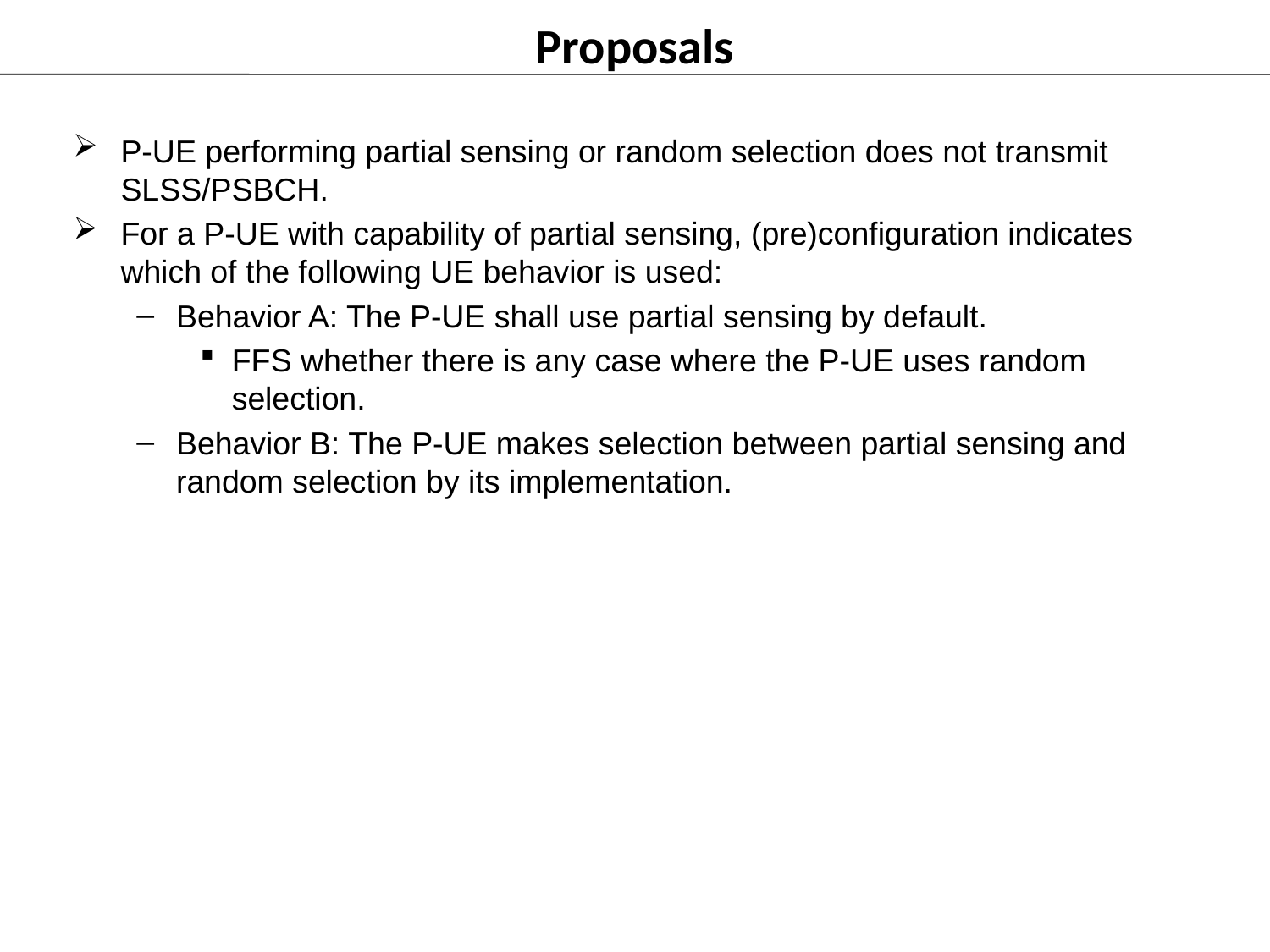

# Proposals
P-UE performing partial sensing or random selection does not transmit SLSS/PSBCH.
For a P-UE with capability of partial sensing, (pre)configuration indicates which of the following UE behavior is used:
Behavior A: The P-UE shall use partial sensing by default.
FFS whether there is any case where the P-UE uses random selection.
Behavior B: The P-UE makes selection between partial sensing and random selection by its implementation.